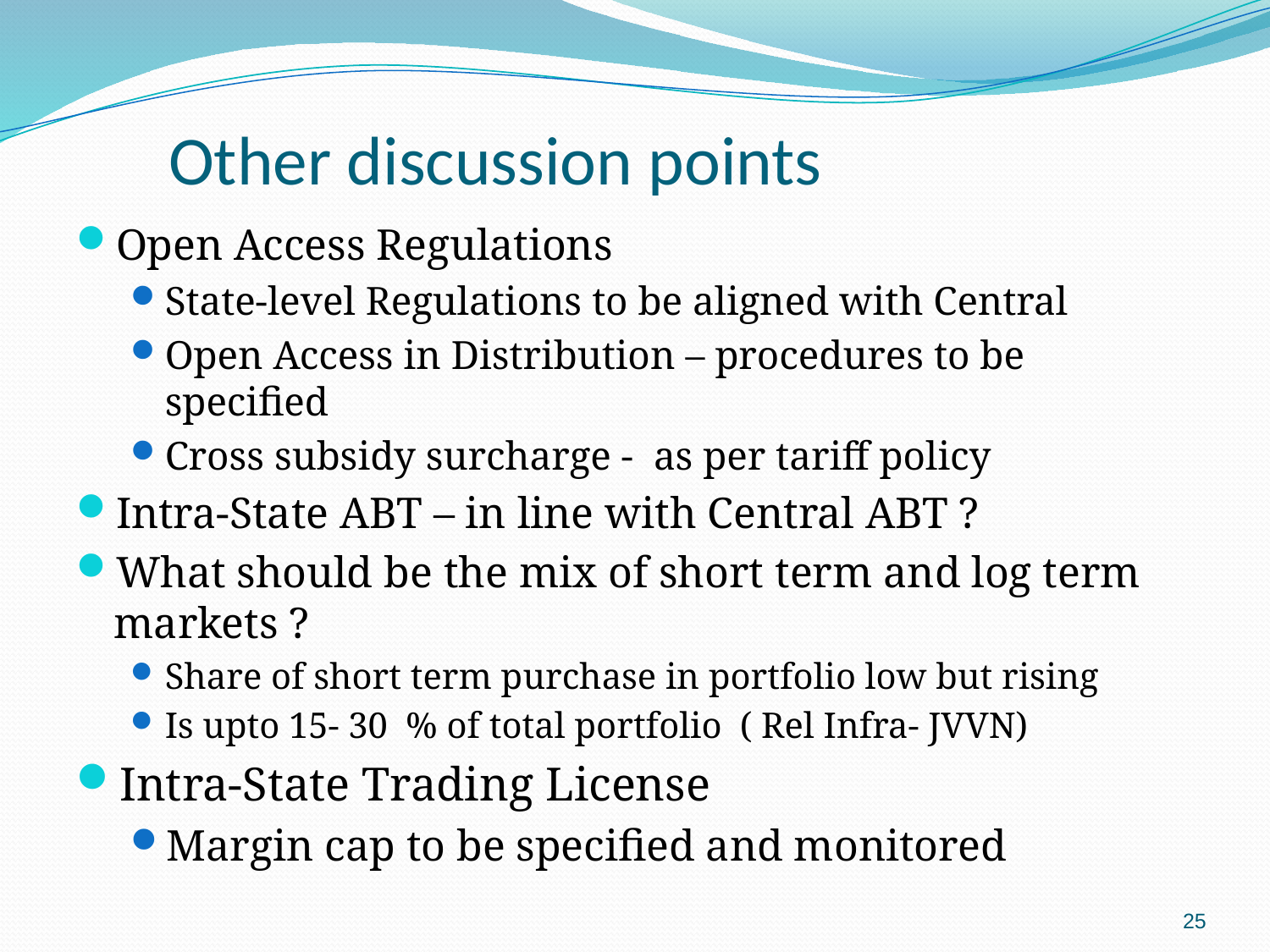

# Other discussion points
Open Access Regulations
State-level Regulations to be aligned with Central
Open Access in Distribution – procedures to be specified
Cross subsidy surcharge -  as per tariff policy
Intra-State ABT – in line with Central ABT ?
What should be the mix of short term and log term markets ?
Share of short term purchase in portfolio low but rising
Is upto 15- 30  % of total portfolio  ( Rel Infra- JVVN)
Intra-State Trading License
Margin cap to be specified and monitored

25